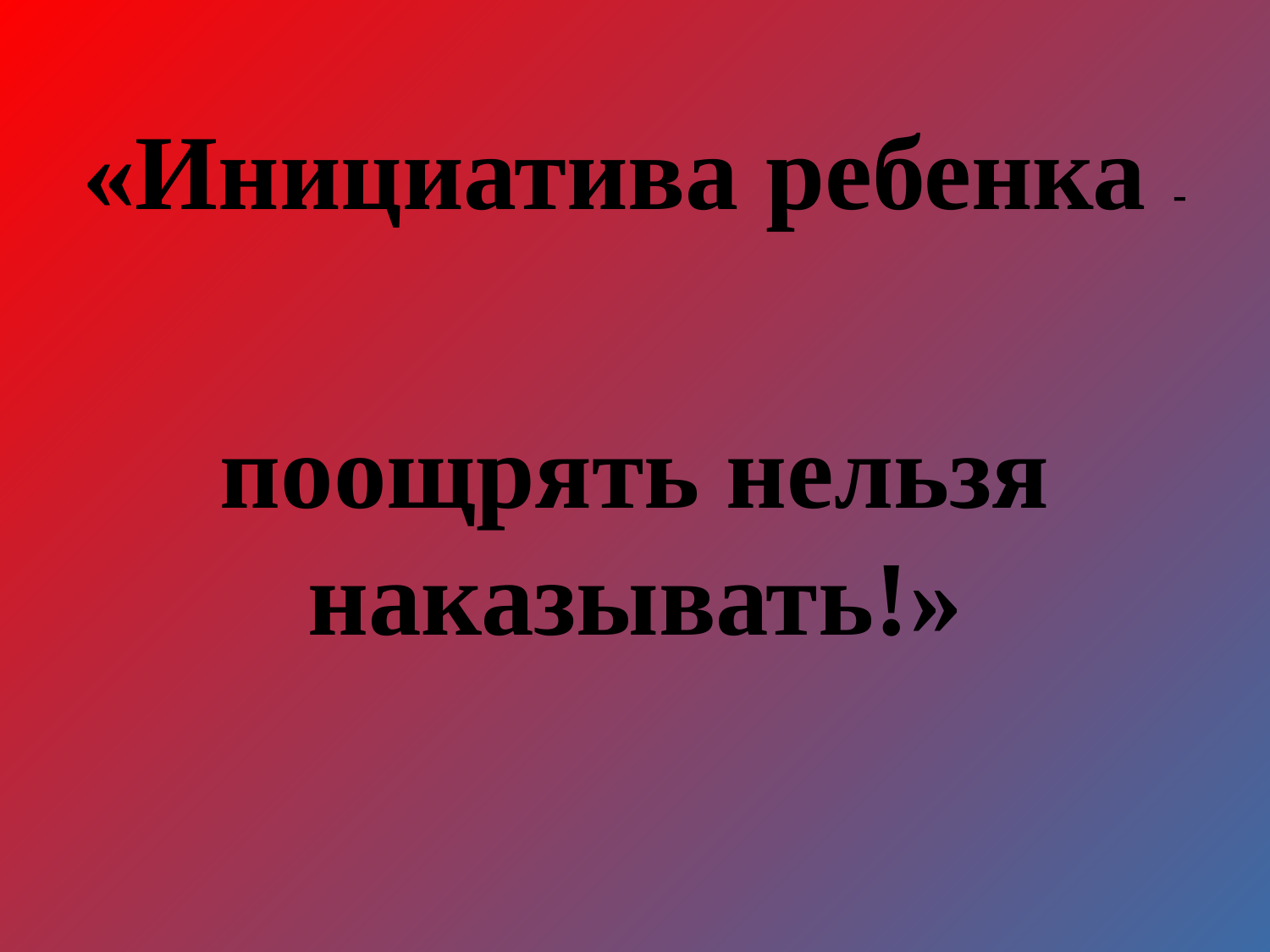

# «Инициатива ребенка -
поощрять нельзя наказывать!»